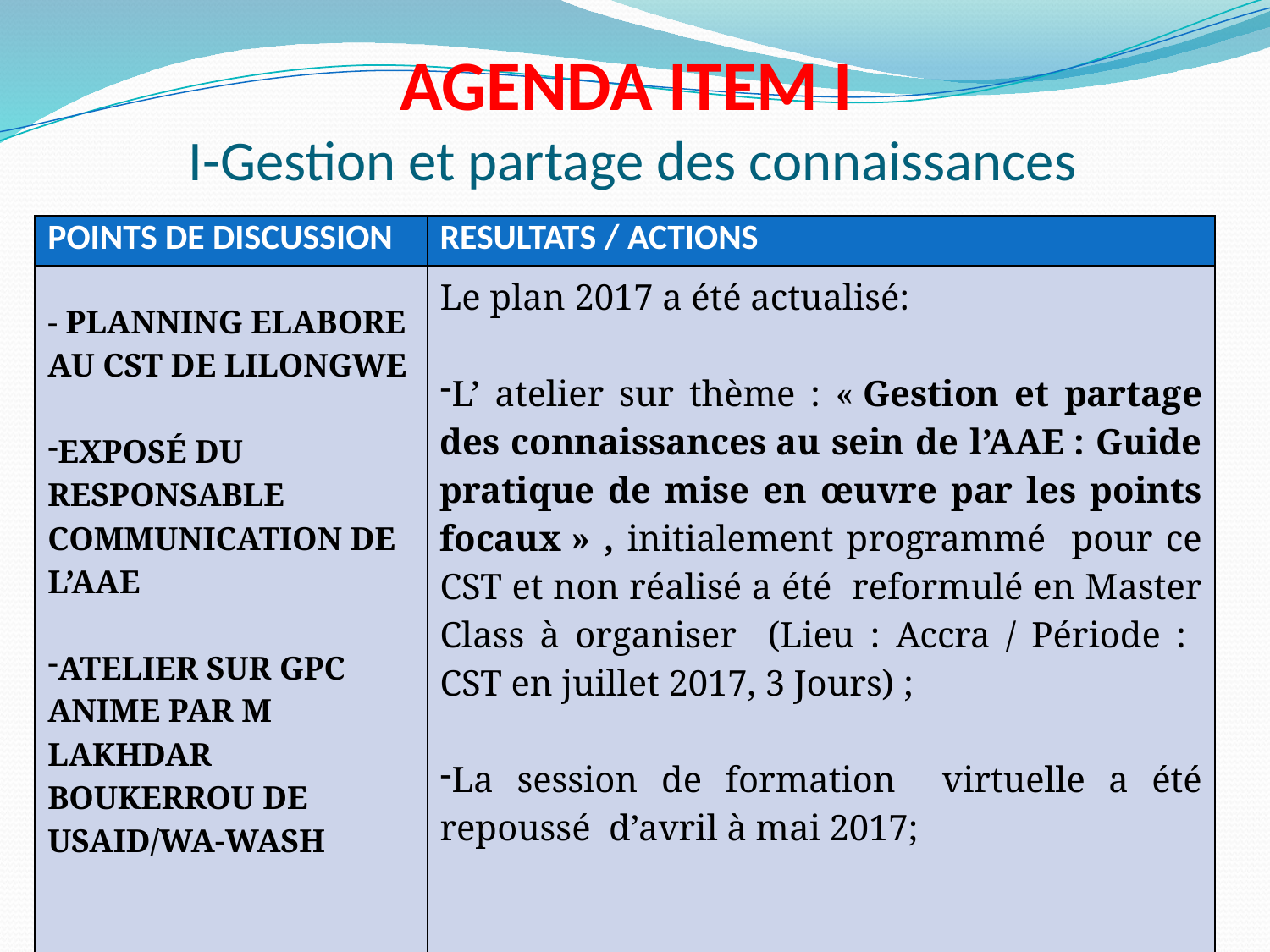

# AGENDA ITEM I I-Gestion et partage des connaissances
| POINTS DE DISCUSSION | RESULTATS / ACTIONS |
| --- | --- |
| - PLANNING ELABORE au CST DE LILONGWE Exposé Du responsable COMMUNICATION de l’AAE ATELIER SUR GPC anime par M Lakhdar BOUKERROU de USAID/WA-WASH | Le plan 2017 a été actualisé: L’ atelier sur thème : « Gestion et partage des connaissances au sein de l’AAE : Guide pratique de mise en œuvre par les points focaux » , initialement programmé pour ce CST et non réalisé a été reformulé en Master Class à organiser (Lieu : Accra / Période : CST en juillet 2017, 3 Jours) ; La session de formation virtuelle a été repoussé d’avril à mai 2017; |